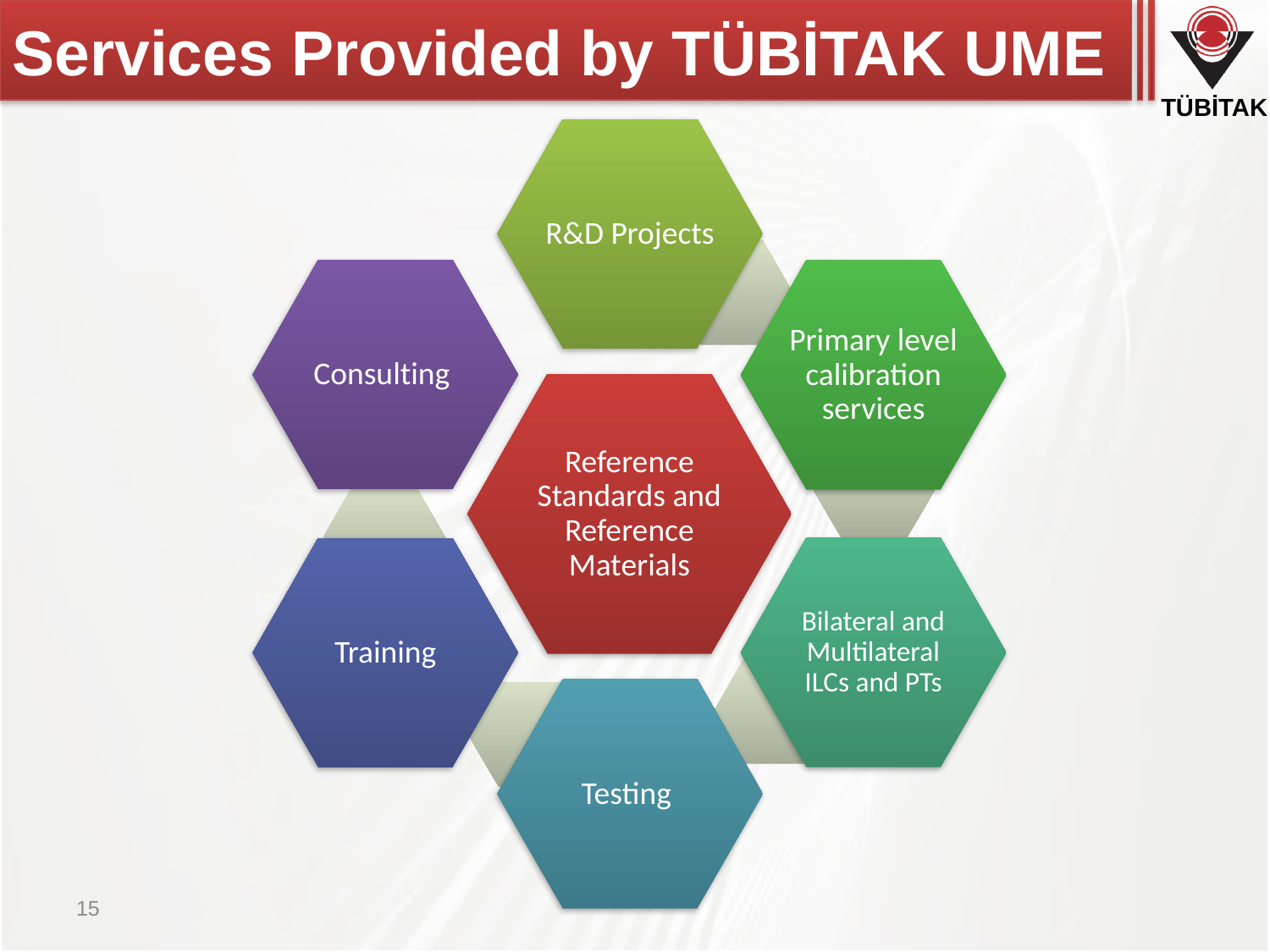

Services Provided by TÜBİTAK UME
Reference Standards and Reference Materials
R&D Projects
Primary level calibration services
Bilateral and Multilateral ILCs and PTs
Testing
Training
Consulting
15